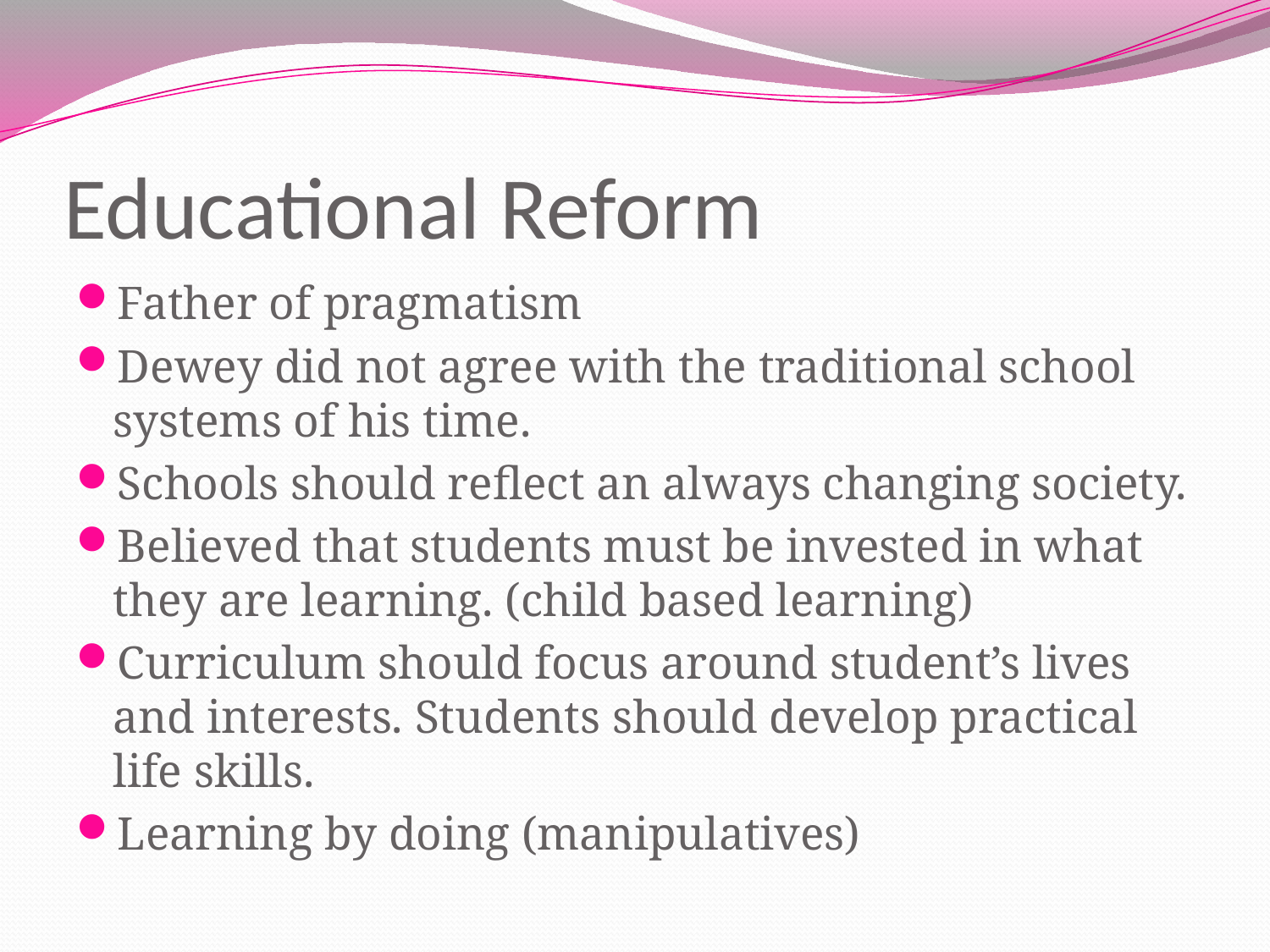

# Educational Reform
Father of pragmatism
Dewey did not agree with the traditional school systems of his time.
Schools should reflect an always changing society.
Believed that students must be invested in what they are learning. (child based learning)
Curriculum should focus around student’s lives and interests. Students should develop practical life skills.
Learning by doing (manipulatives)